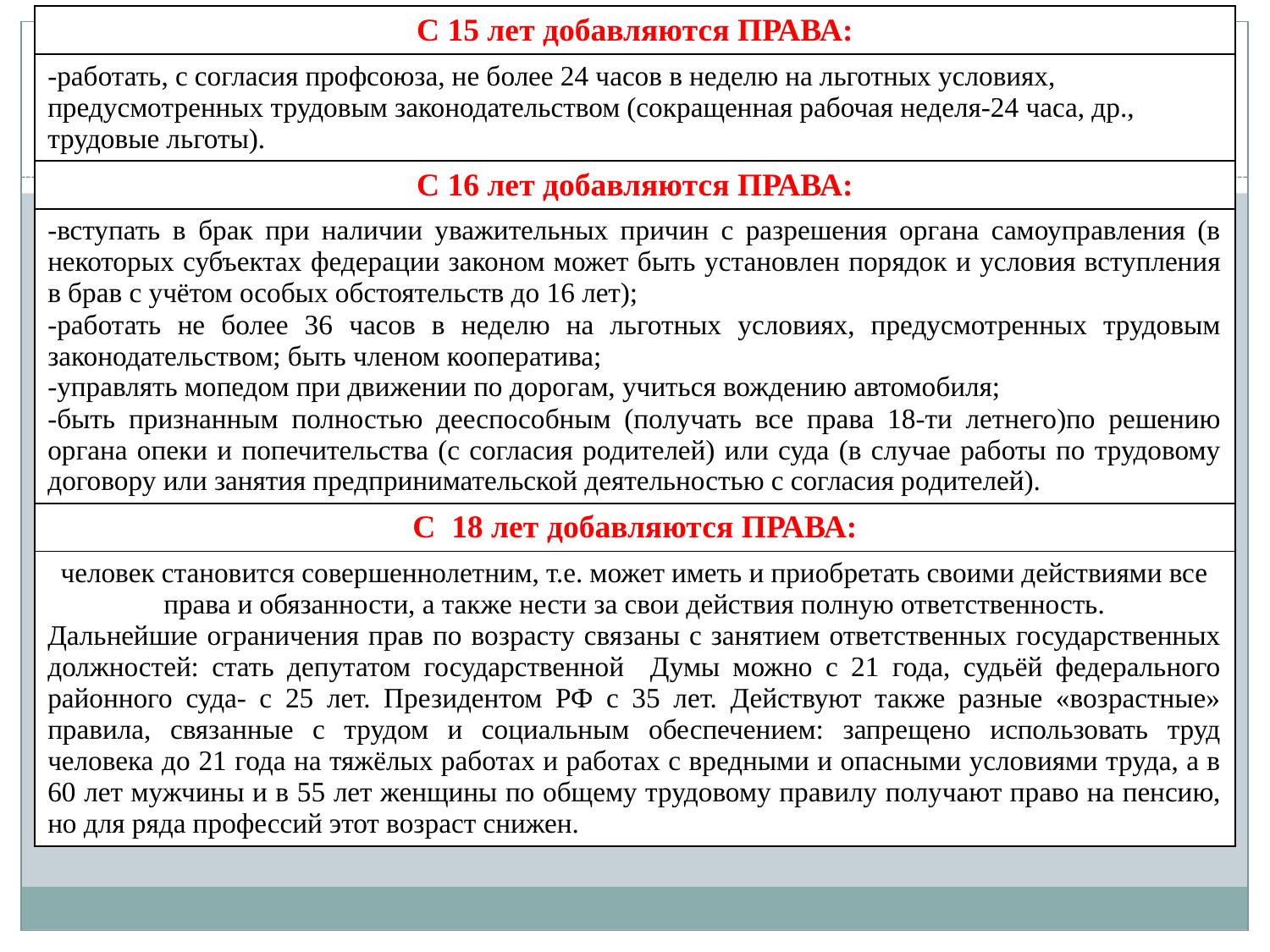

| С 15 лет добавляются ПРАВА: |
| --- |
| -работать, с согласия профсоюза, не более 24 часов в неделю на льготных условиях, предусмотренных трудовым законодательством (сокращенная рабочая неделя-24 часа, др., трудовые льготы). |
| С 16 лет добавляются ПРАВА: |
| -вступать в брак при наличии уважительных причин с разрешения органа самоуправления (в некоторых субъектах федерации законом может быть установлен порядок и условия вступления в брав с учётом особых обстоятельств до 16 лет); -работать не более 36 часов в неделю на льготных условиях, предусмотренных трудовым законодательством; быть членом кооператива; -управлять мопедом при движении по дорогам, учиться вождению автомобиля; -быть признанным полностью дееспособным (получать все права 18-ти летнего)по решению органа опеки и попечительства (с согласия родителей) или суда (в случае работы по трудовому договору или занятия предпринимательской деятельностью с согласия родителей). |
| С 18 лет добавляются ПРАВА: |
| человек становится совершеннолетним, т.е. может иметь и приобретать своими действиями все права и обязанности, а также нести за свои действия полную ответственность. Дальнейшие ограничения прав по возрасту связаны с занятием ответственных государственных должностей: стать депутатом государственной Думы можно с 21 года, судьёй федерального районного суда- с 25 лет. Президентом РФ с 35 лет. Действуют также разные «возрастные» правила, связанные с трудом и социальным обеспечением: запрещено использовать труд человека до 21 года на тяжёлых работах и работах с вредными и опасными условиями труда, а в 60 лет мужчины и в 55 лет женщины по общему трудовому правилу получают право на пенсию, но для ряда профессий этот возраст снижен. |
#